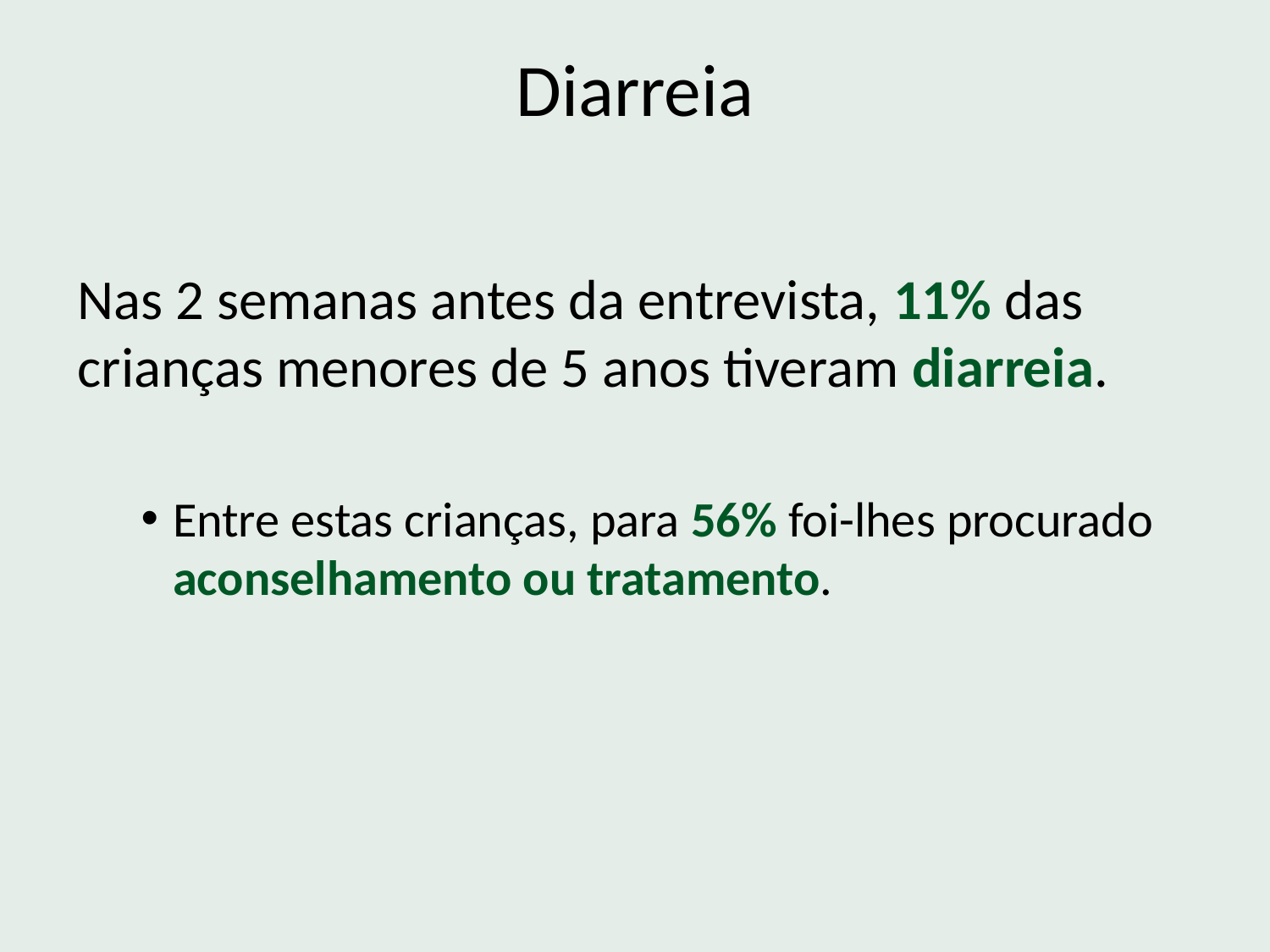

Diarreia
Nas 2 semanas antes da entrevista, 11% das crianças menores de 5 anos tiveram diarreia.

Entre estas crianças, para 56% foi-lhes procurado aconselhamento ou tratamento.